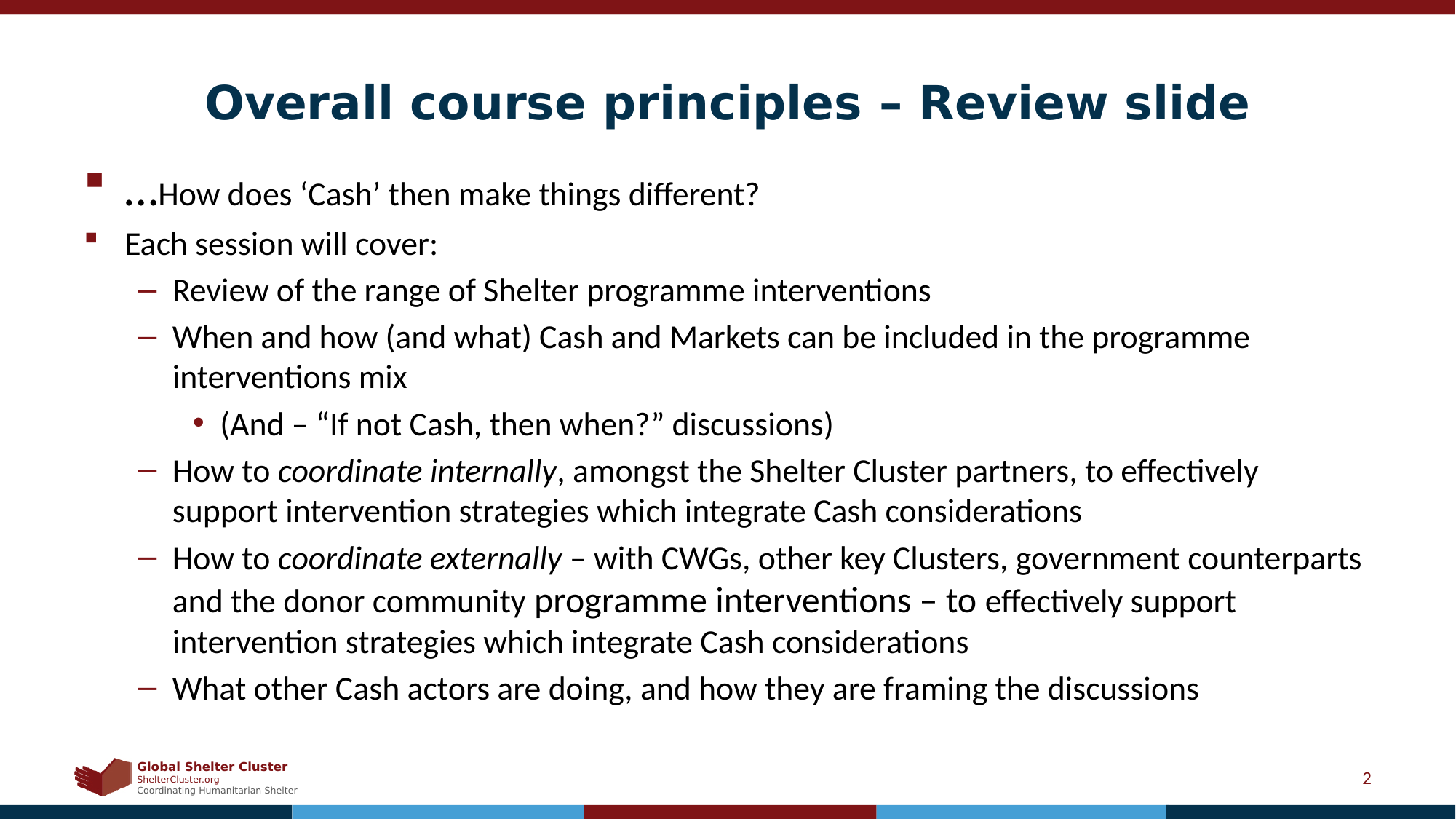

# Overall course principles – Review slide
…How does ‘Cash’ then make things different?
Each session will cover:
Review of the range of Shelter programme interventions
When and how (and what) Cash and Markets can be included in the programme interventions mix
(And – “If not Cash, then when?” discussions)
How to coordinate internally, amongst the Shelter Cluster partners, to effectively support intervention strategies which integrate Cash considerations
How to coordinate externally – with CWGs, other key Clusters, government counterparts and the donor community programme interventions – to effectively support intervention strategies which integrate Cash considerations
What other Cash actors are doing, and how they are framing the discussions

2